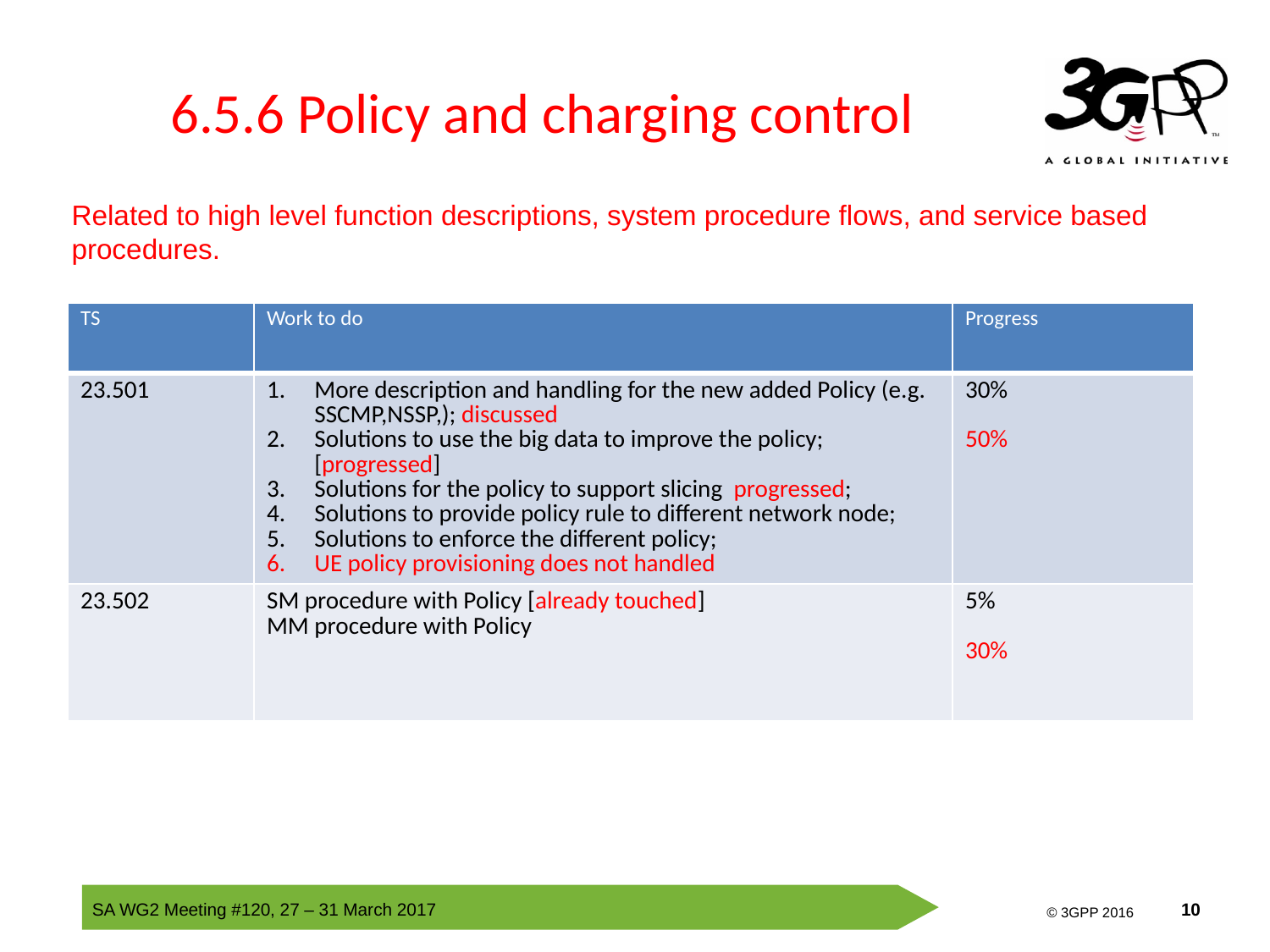

# 6.5.6 Policy and charging control
Related to high level function descriptions, system procedure flows, and service based procedures.
| TS | Work to do | Progress |
| --- | --- | --- |
| 23.501 | More description and handling for the new added Policy (e.g. SSCMP,NSSP,); discussed Solutions to use the big data to improve the policy;[progressed] Solutions for the policy to support slicing progressed; Solutions to provide policy rule to different network node; Solutions to enforce the different policy; UE policy provisioning does not handled | 30% 50% |
| 23.502 | SM procedure with Policy [already touched] MM procedure with Policy | 5% 30% |